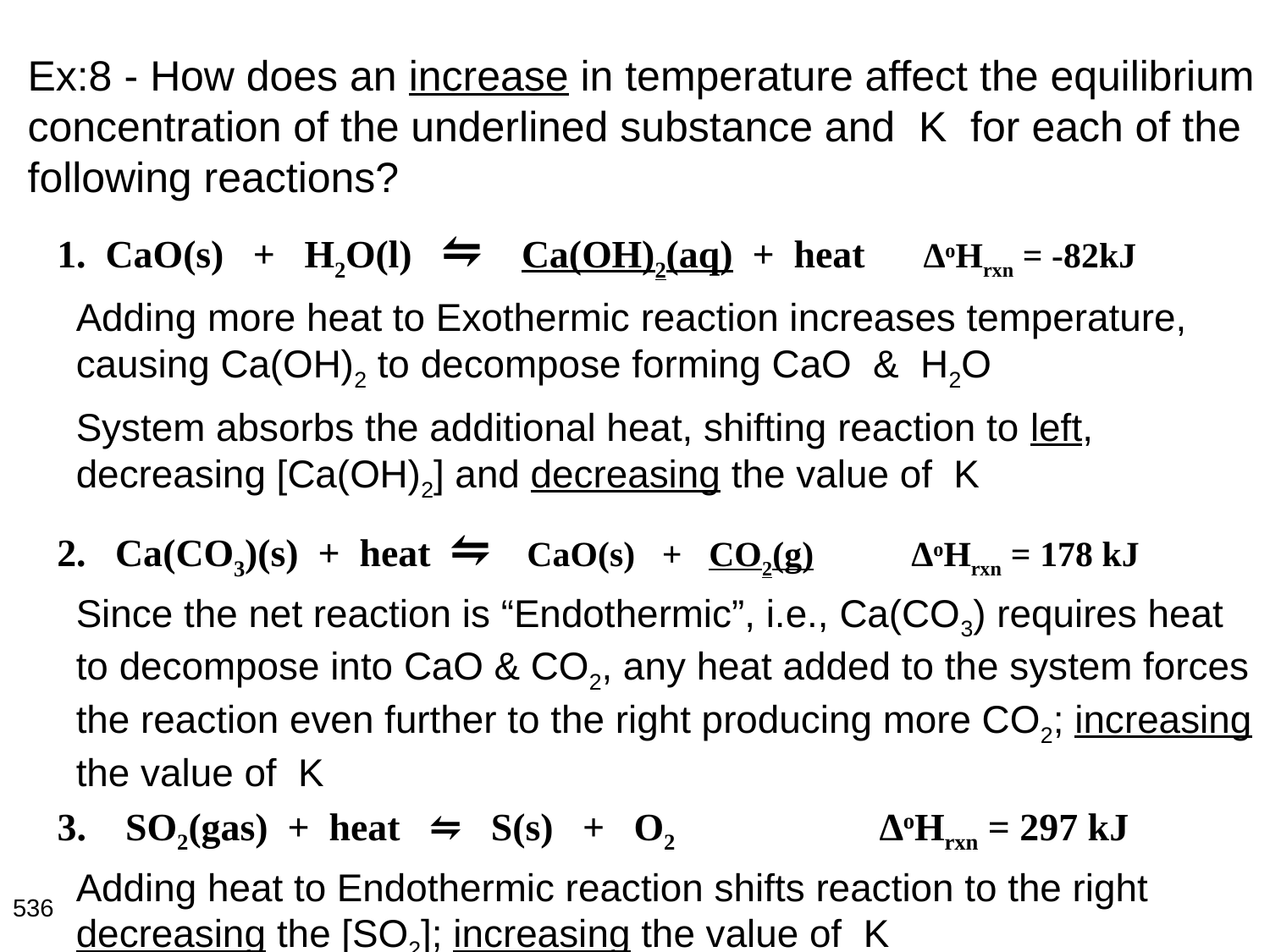

Ex:8 - How does an increase in temperature affect the equilibrium concentration of the underlined substance and  K  for each of the following reactions?
   1.  CaO(s)   +   H2O(l)   ⇋   Ca(OH)2(aq)  +  heat      ∆oHrxn = -82kJ
Adding more heat to Exothermic reaction increases temperature, causing Ca(OH)2 to decompose forming CaO  &  H2O
System absorbs the additional heat, shifting reaction to left, decreasing [Ca(OH)2] and decreasing the value of  K
   2.   Ca(CO3)(s)  +  heat  ⇋    CaO(s)   +   CO2(g)           ∆oHrxn = 178 kJ
Since the net reaction is “Endothermic”, i.e., Ca(CO3) requires heat to decompose into CaO & CO2, any heat added to the system forces the reaction even further to the right producing more CO2; increasing the value of  K
   3.    SO2(gas)  +  heat   ⇋   S(s)   +   O2                     ∆oHrxn = 297 kJ
Adding heat to Endothermic reaction shifts reaction to the right decreasing the [SO2]; increasing the value of  K

536